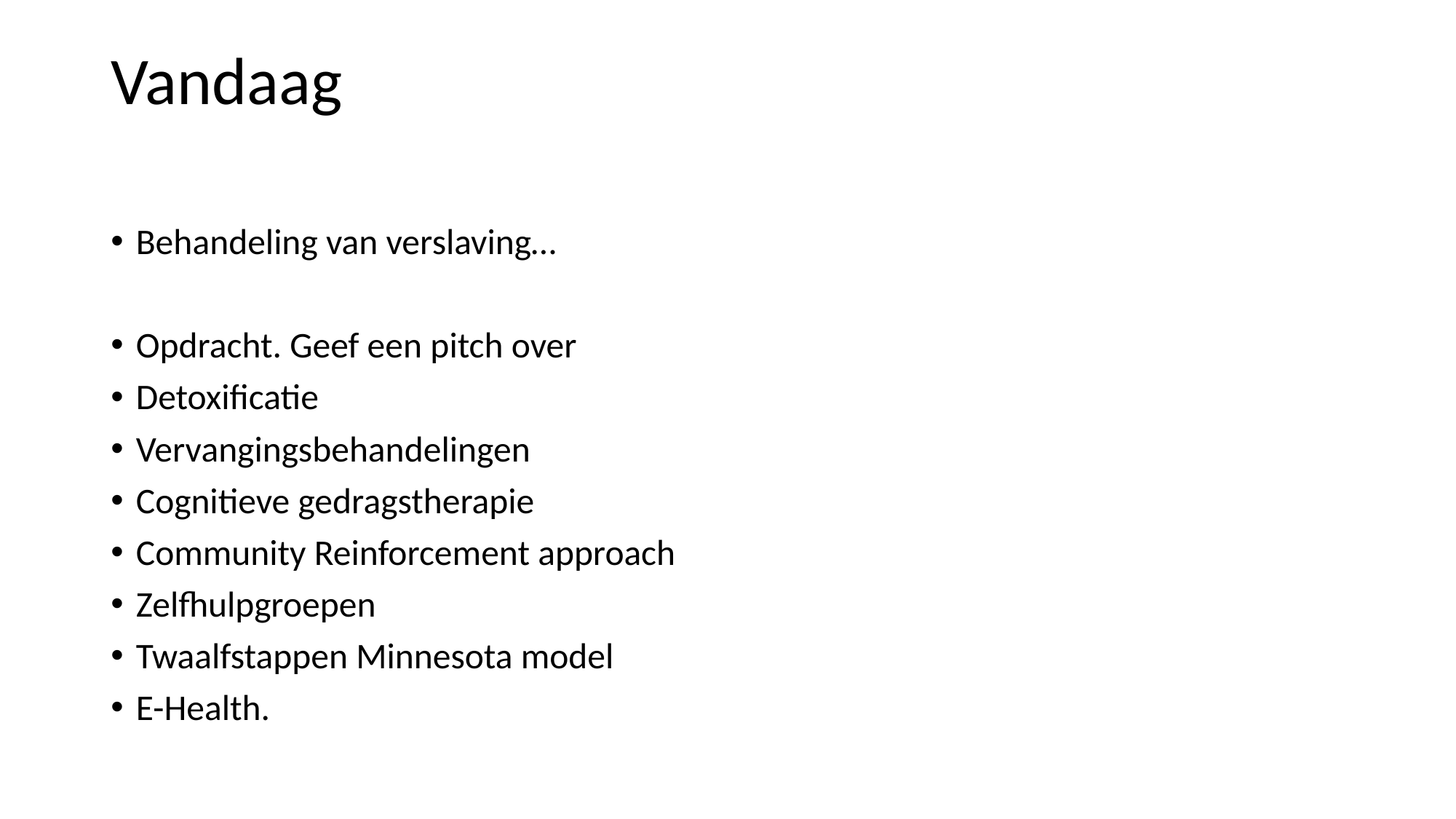

# Vandaag
Behandeling van verslaving…

Opdracht. Geef een pitch over
Detoxificatie
Vervangingsbehandelingen
Cognitieve gedragstherapie
Community Reinforcement approach
Zelfhulpgroepen
Twaalfstappen Minnesota model
E-Health.